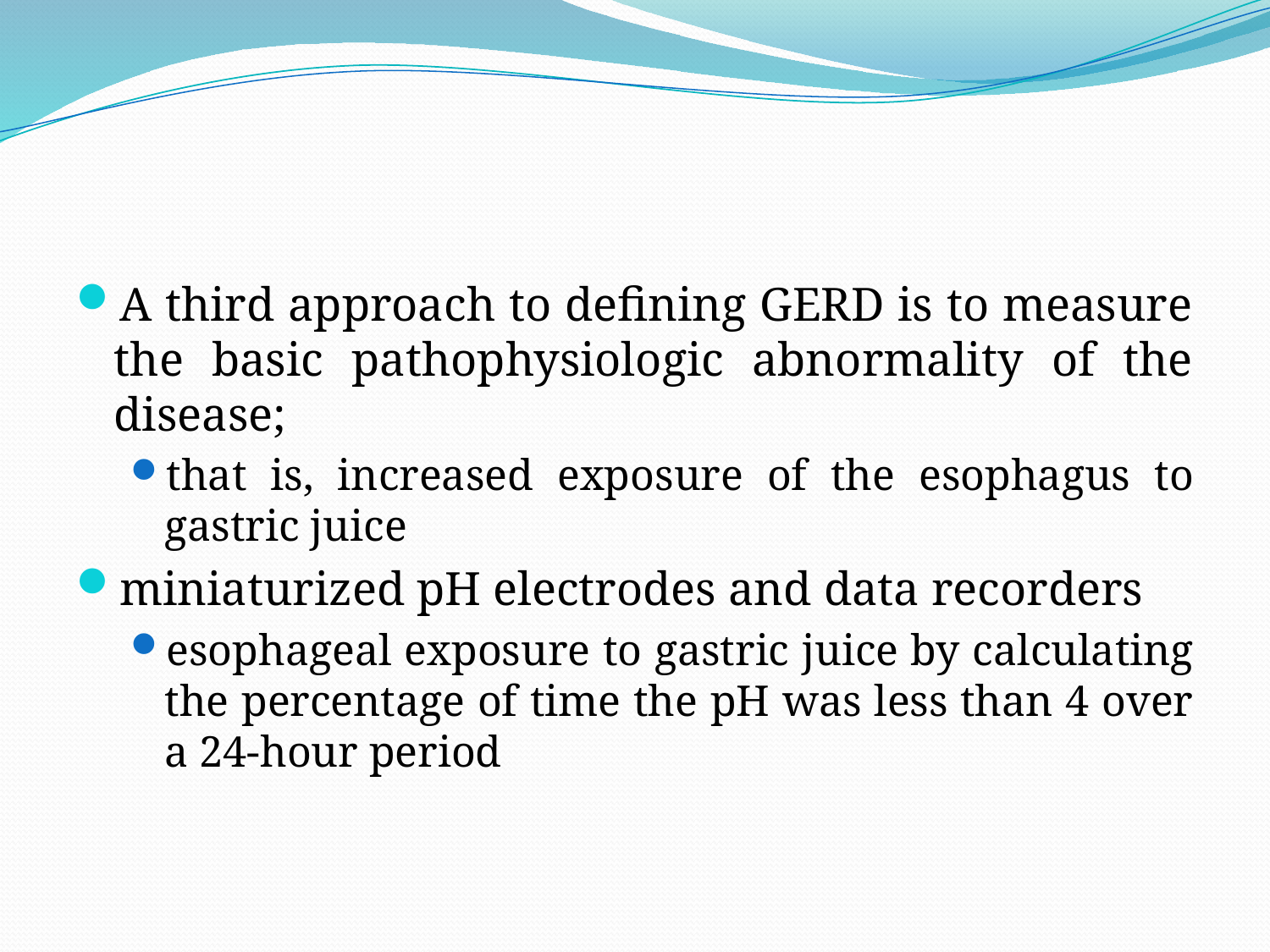

#
A third approach to defining GERD is to measure the basic pathophysiologic abnormality of the disease;
that is, increased exposure of the esophagus to gastric juice
miniaturized pH electrodes and data recorders
esophageal exposure to gastric juice by calculating the percentage of time the pH was less than 4 over a 24-hour period